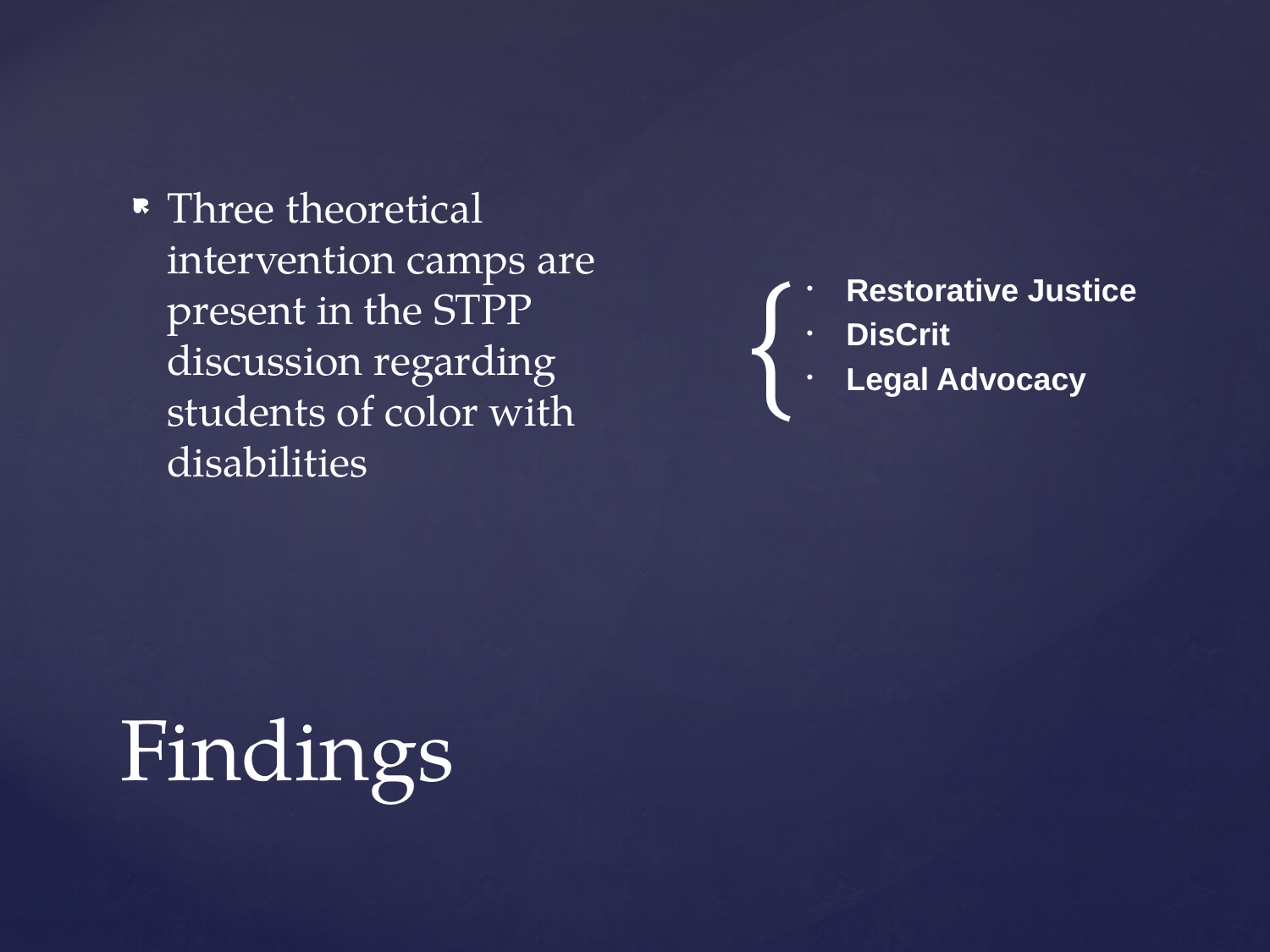

Three theoretical intervention camps are present in the STPP discussion regarding students of color with disabilities
Restorative Justice
DisCrit
Legal Advocacy
# Findings